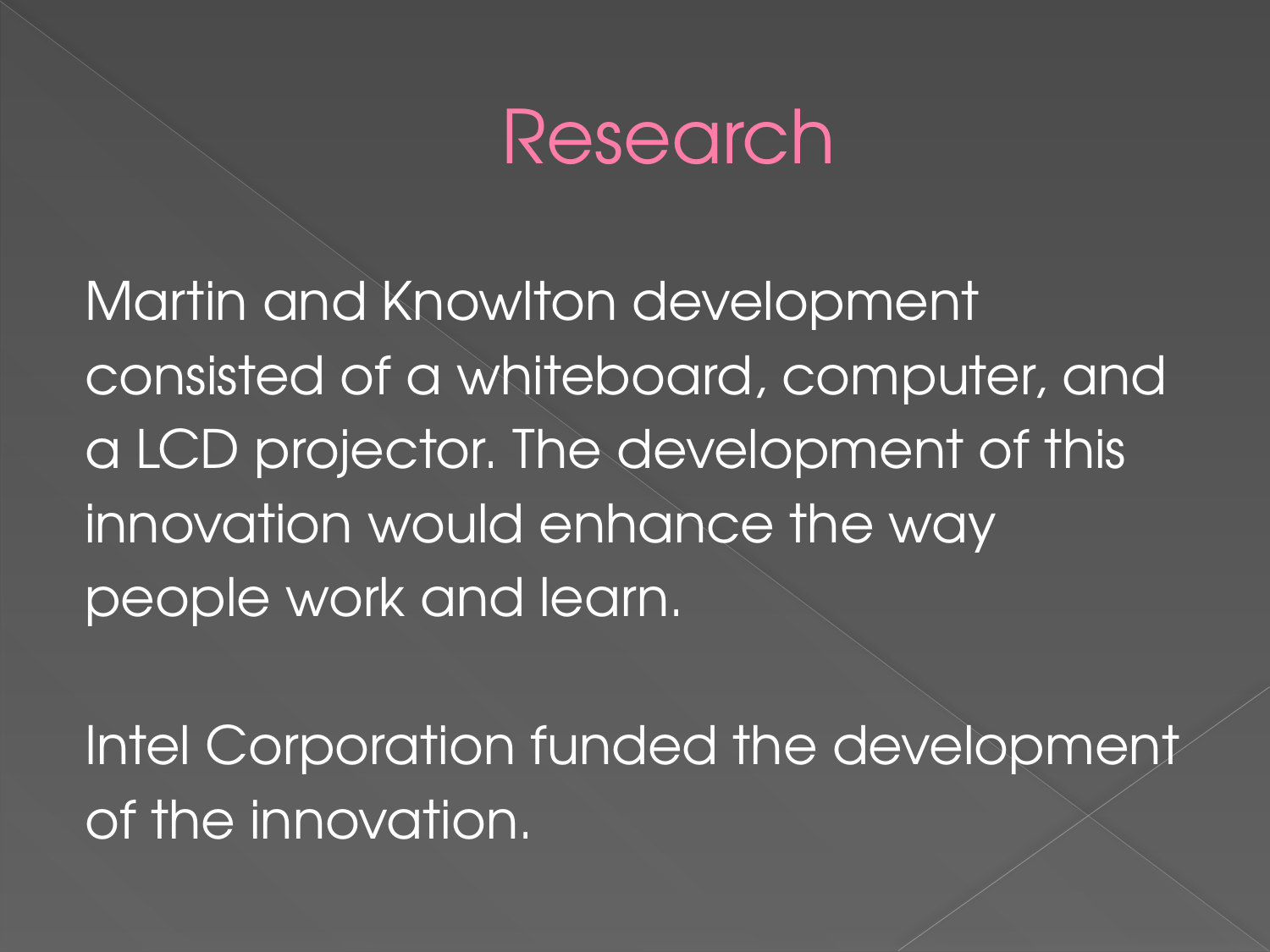

# Research
Martin and Knowlton development
consisted of a whiteboard, computer, and
a LCD projector. The development of this
innovation would enhance the way
people work and learn.

Intel Corporation funded the development
of the innovation.